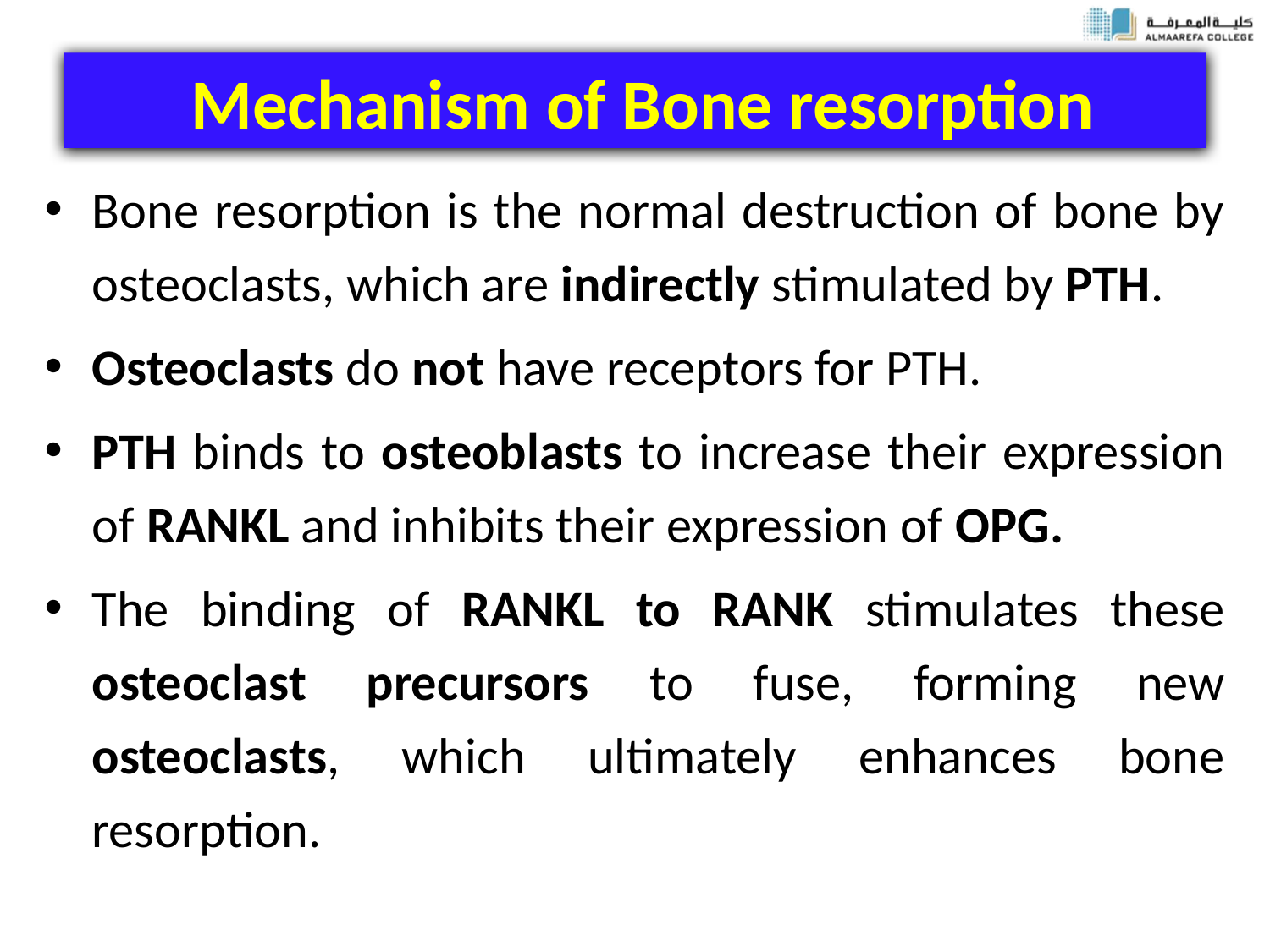

# Mechanism of Bone resorption
Bone resorption is the normal destruction of bone by osteoclasts, which are indirectly stimulated by PTH.
Osteoclasts do not have receptors for PTH.
PTH binds to osteoblasts to increase their expression of RANKL and inhibits their expression of OPG.
The binding of RANKL to RANK stimulates these osteoclast precursors to fuse, forming new osteoclasts, which ultimately enhances bone resorption.